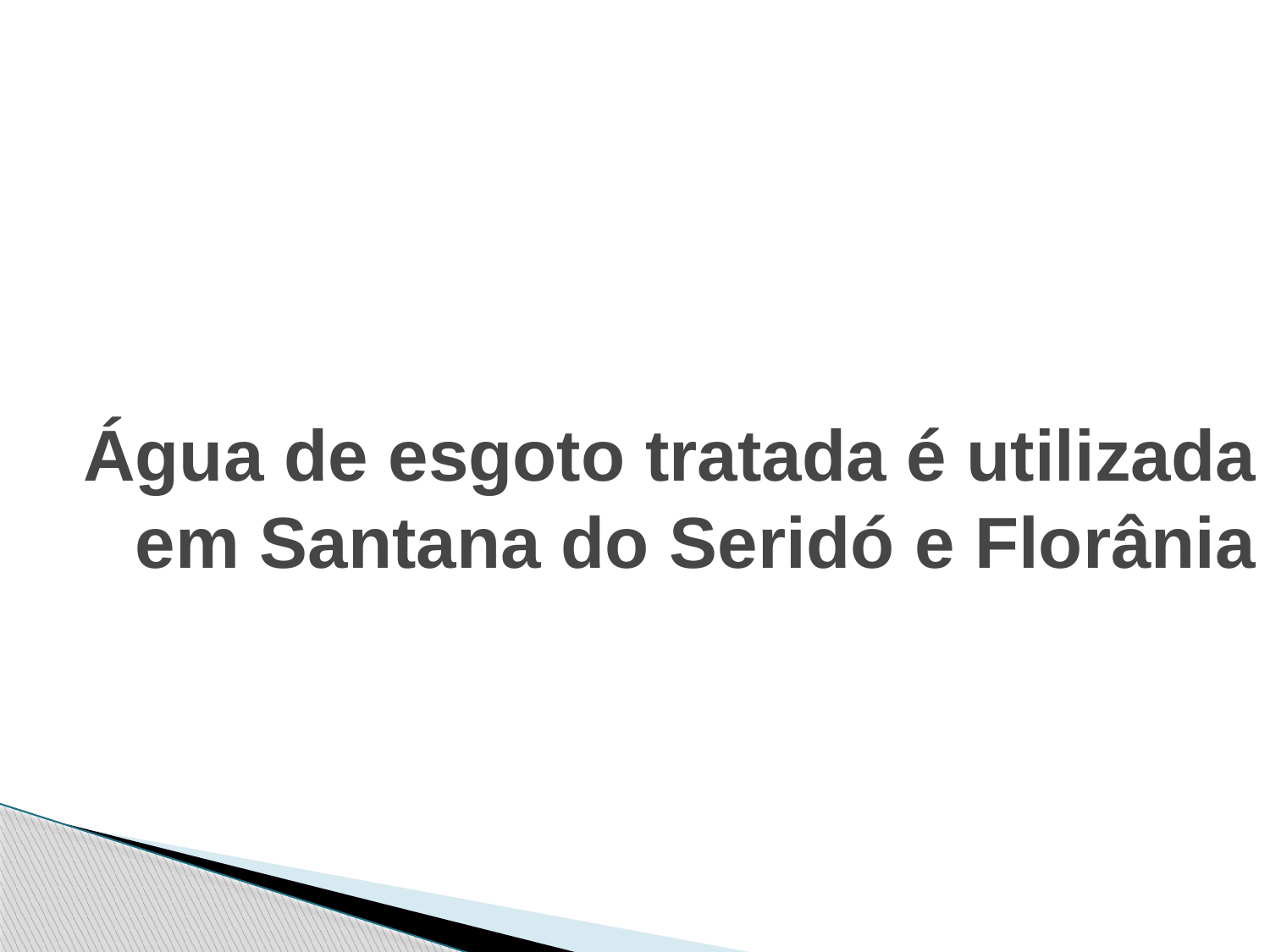

# Água de esgoto tratada é utilizada em Santana do Seridó e Florânia